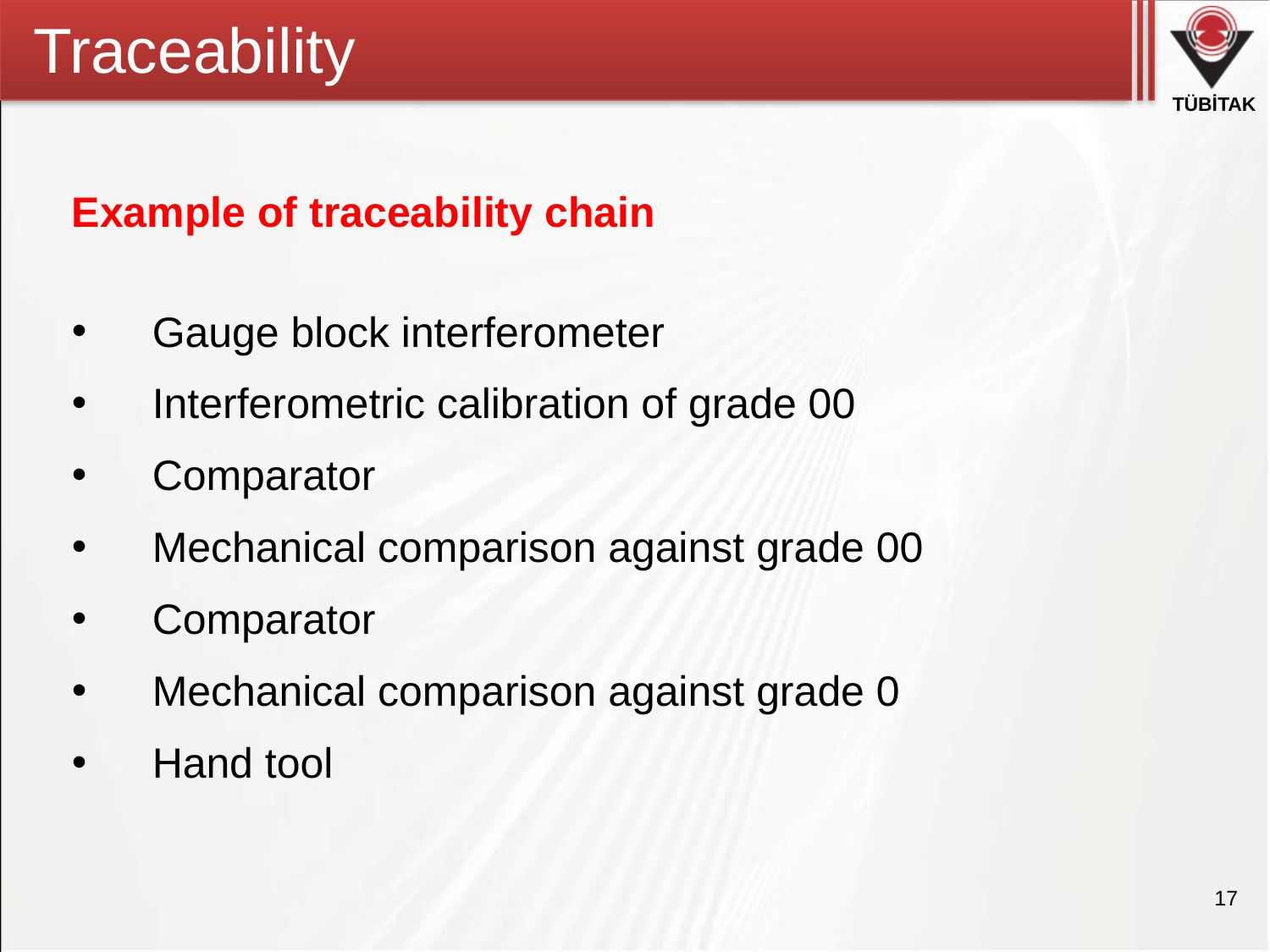

Traceability
Example of traceability chain

 	Gauge block interferometer
 	Interferometric calibration of grade 00
 	Comparator
 	Mechanical comparison against grade 00
 	Comparator
 	Mechanical comparison against grade 0
 	Hand tool

17